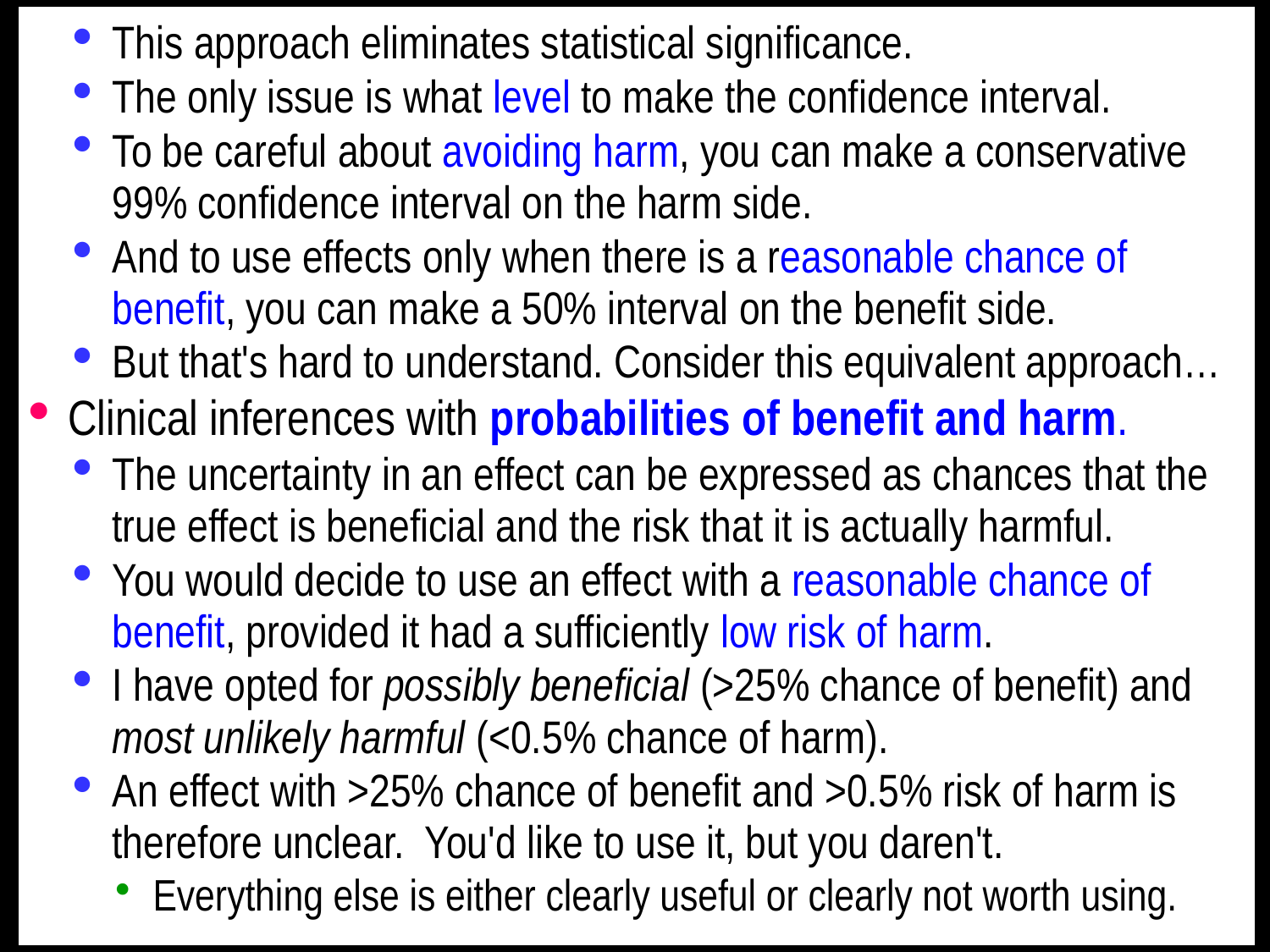

This approach eliminates statistical significance.
The only issue is what level to make the confidence interval.
To be careful about avoiding harm, you can make a conservative 99% confidence interval on the harm side.
And to use effects only when there is a reasonable chance of benefit, you can make a 50% interval on the benefit side.
But that's hard to understand. Consider this equivalent approach…
Clinical inferences with probabilities of benefit and harm.
The uncertainty in an effect can be expressed as chances that the true effect is beneficial and the risk that it is actually harmful.
You would decide to use an effect with a reasonable chance of benefit, provided it had a sufficiently low risk of harm.
I have opted for possibly beneficial (>25% chance of benefit) and most unlikely harmful (<0.5% chance of harm).
An effect with >25% chance of benefit and >0.5% risk of harm is therefore unclear.  You'd like to use it, but you daren't.
Everything else is either clearly useful or clearly not worth using.